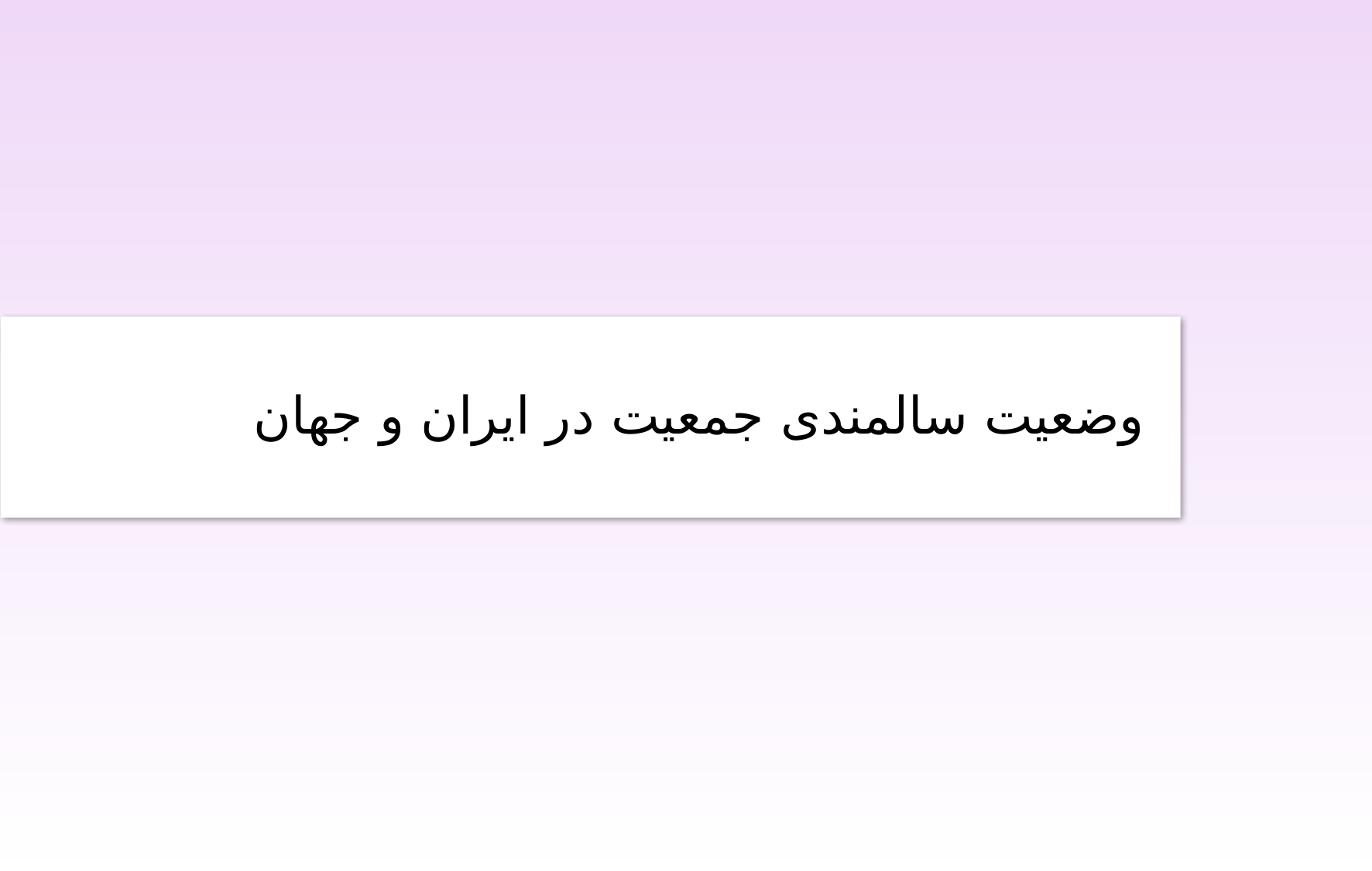

# وضعیت سالمندی جمعیت در ایران و جهان